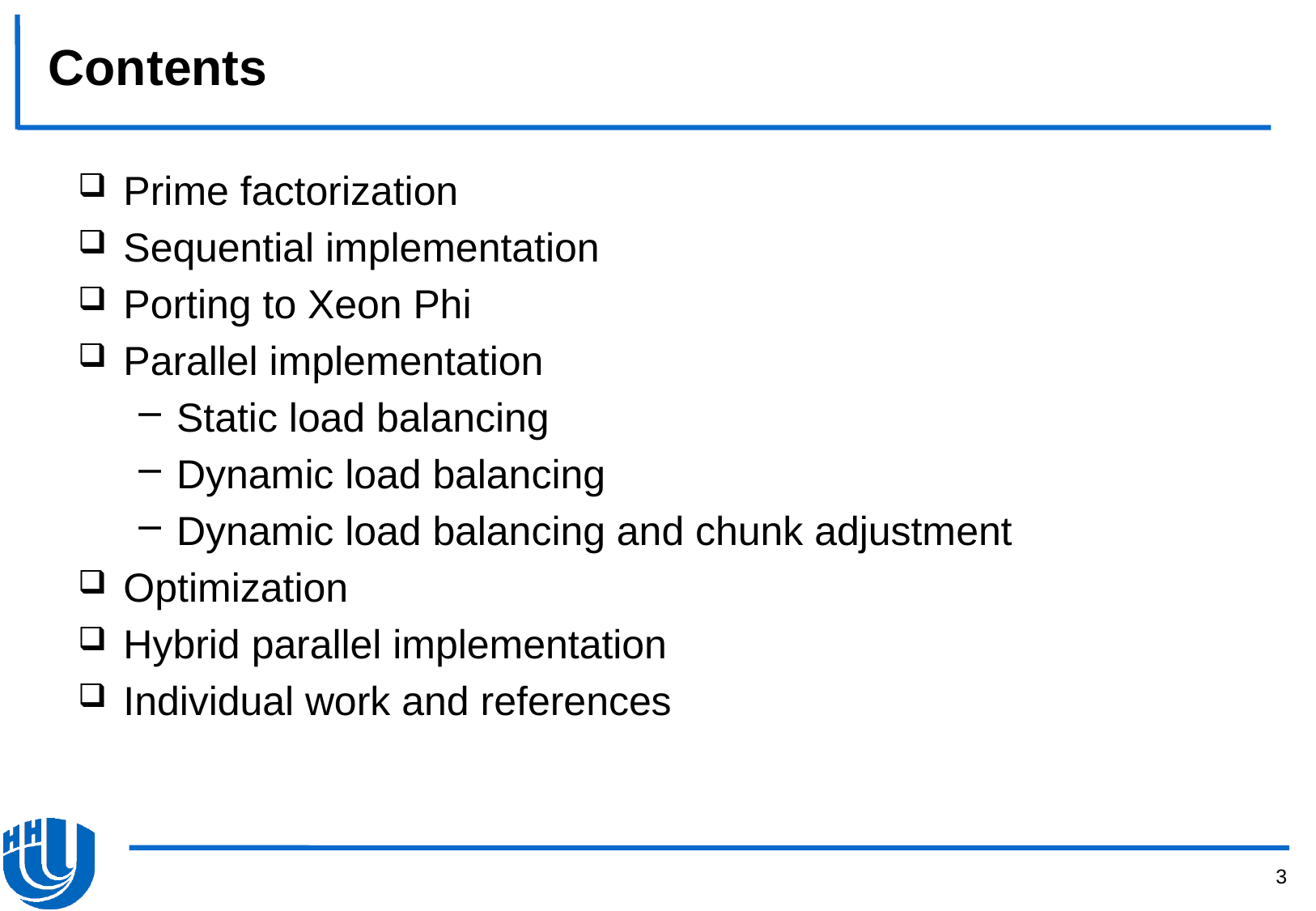

# Contents
Prime factorization
Sequential implementation
Porting to Xeon Phi
Parallel implementation
Static load balancing
Dynamic load balancing
Dynamic load balancing and chunk adjustment
Optimization
Hybrid parallel implementation
Individual work and references